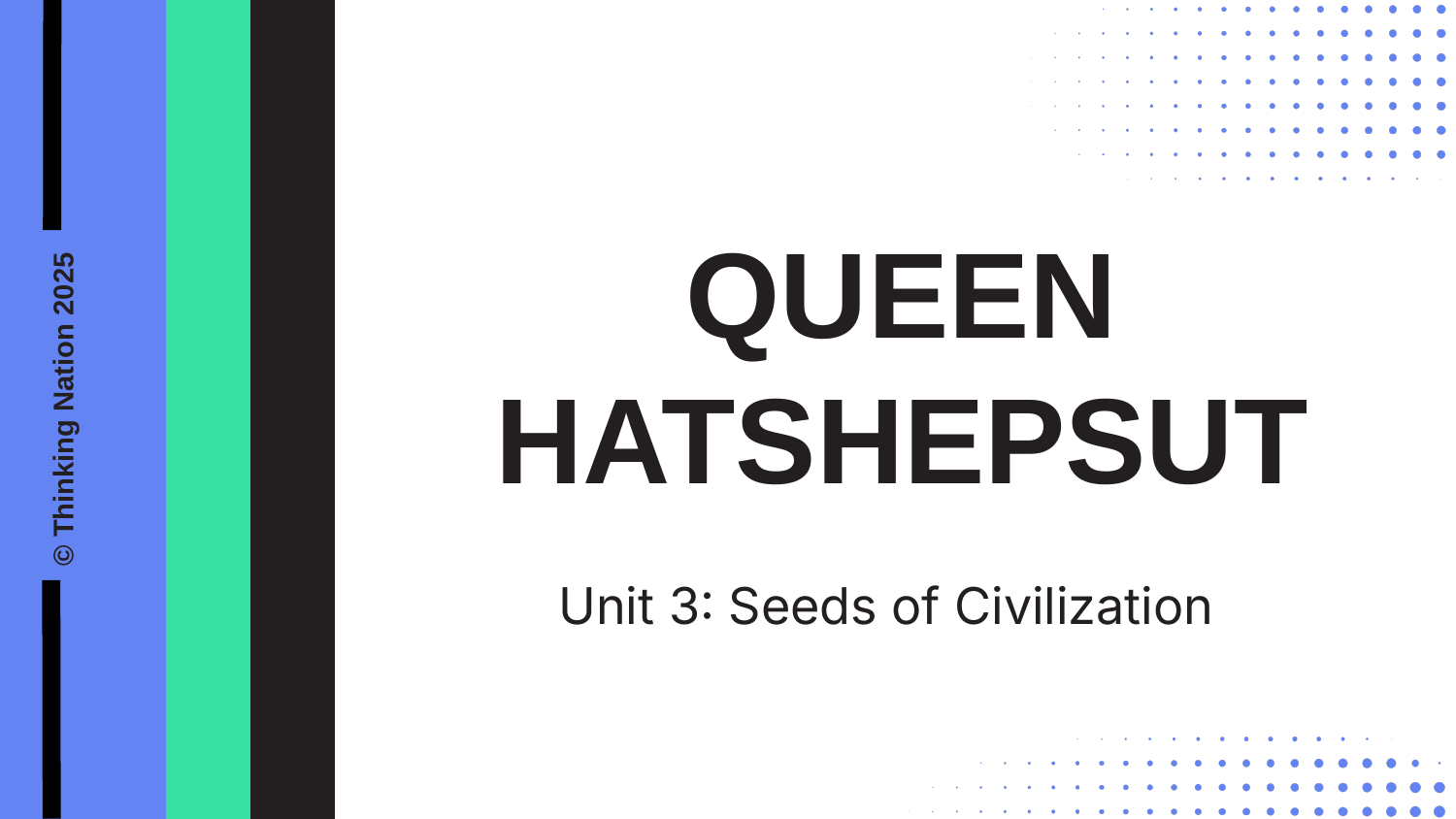

QUEEN HATSHEPSUT
© Thinking Nation 2025
Unit 3: Seeds of Civilization